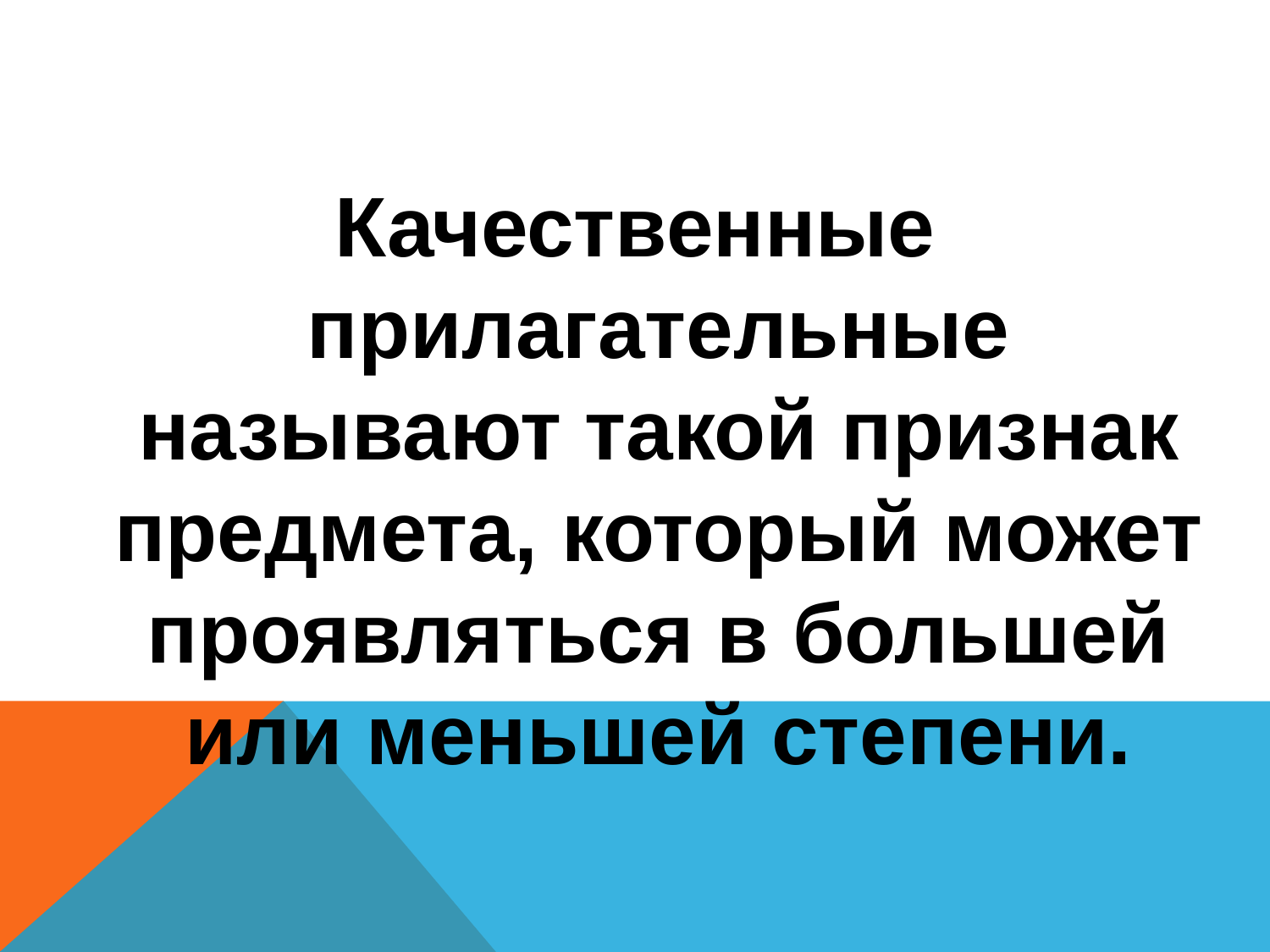

#
Качественные прилагательные называют такой признак предмета, который может проявляться в большей или меньшей степени.